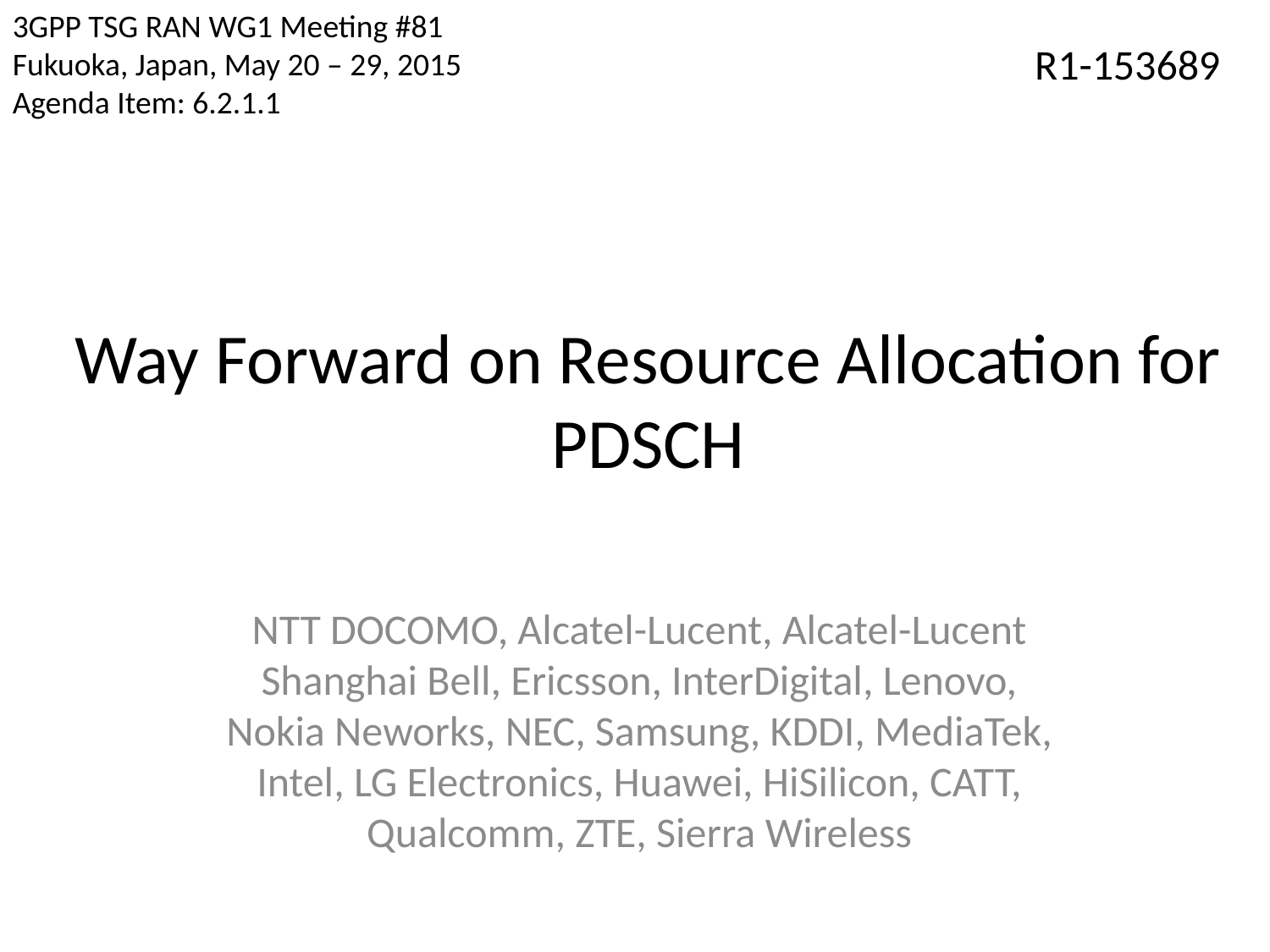

3GPP TSG RAN WG1 Meeting #81
Fukuoka, Japan, May 20 – 29, 2015
Agenda Item: 6.2.1.1
R1-153689
# Way Forward on Resource Allocation for PDSCH
NTT DOCOMO, Alcatel-Lucent, Alcatel-Lucent Shanghai Bell, Ericsson, InterDigital, Lenovo, Nokia Neworks, NEC, Samsung, KDDI, MediaTek, Intel, LG Electronics, Huawei, HiSilicon, CATT, Qualcomm, ZTE, Sierra Wireless